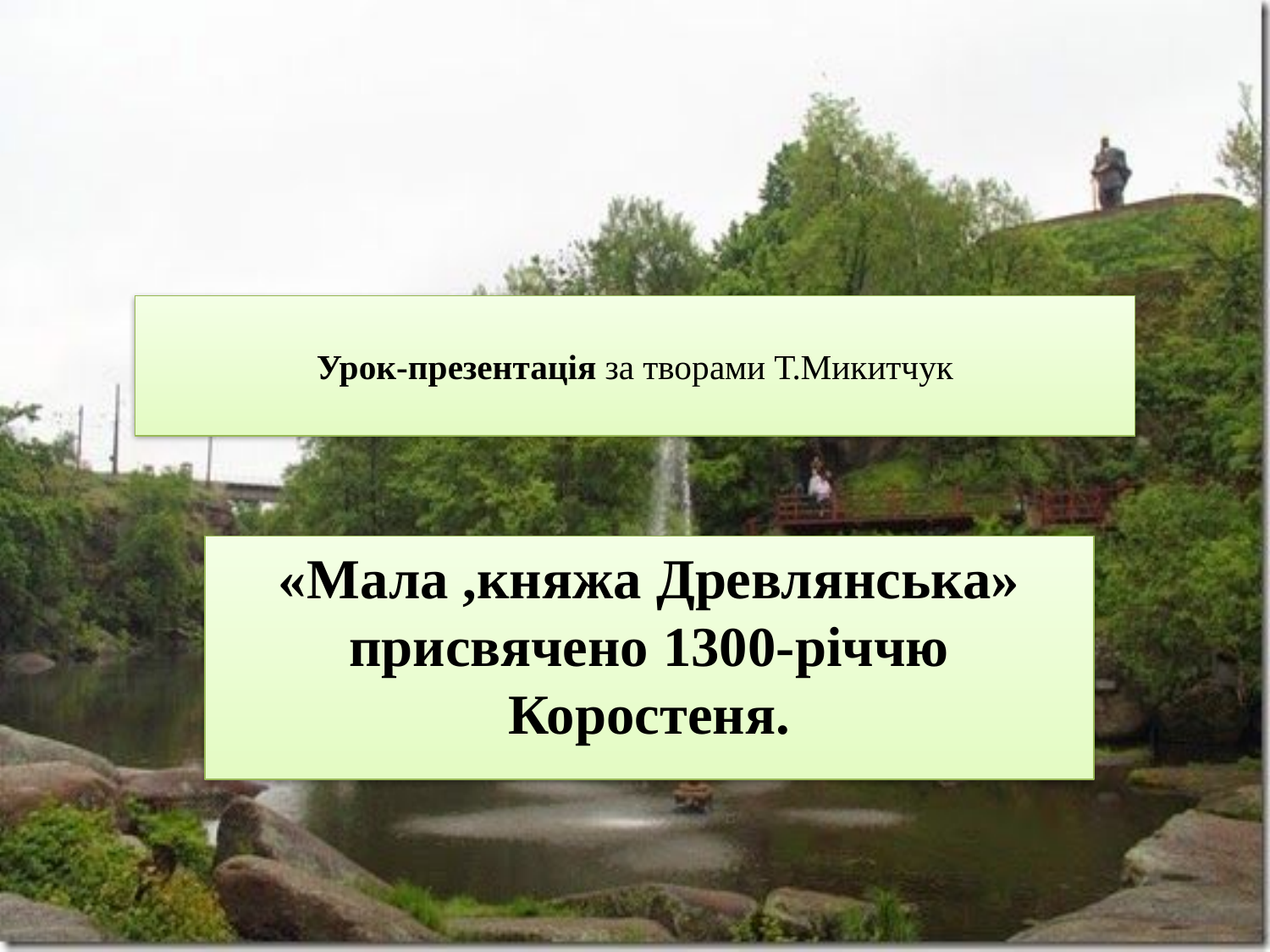

# Урок-презентація за творами Т.Микитчук
«Мала ,княжа Древлянська» присвячено 1300-річчю Коростеня.